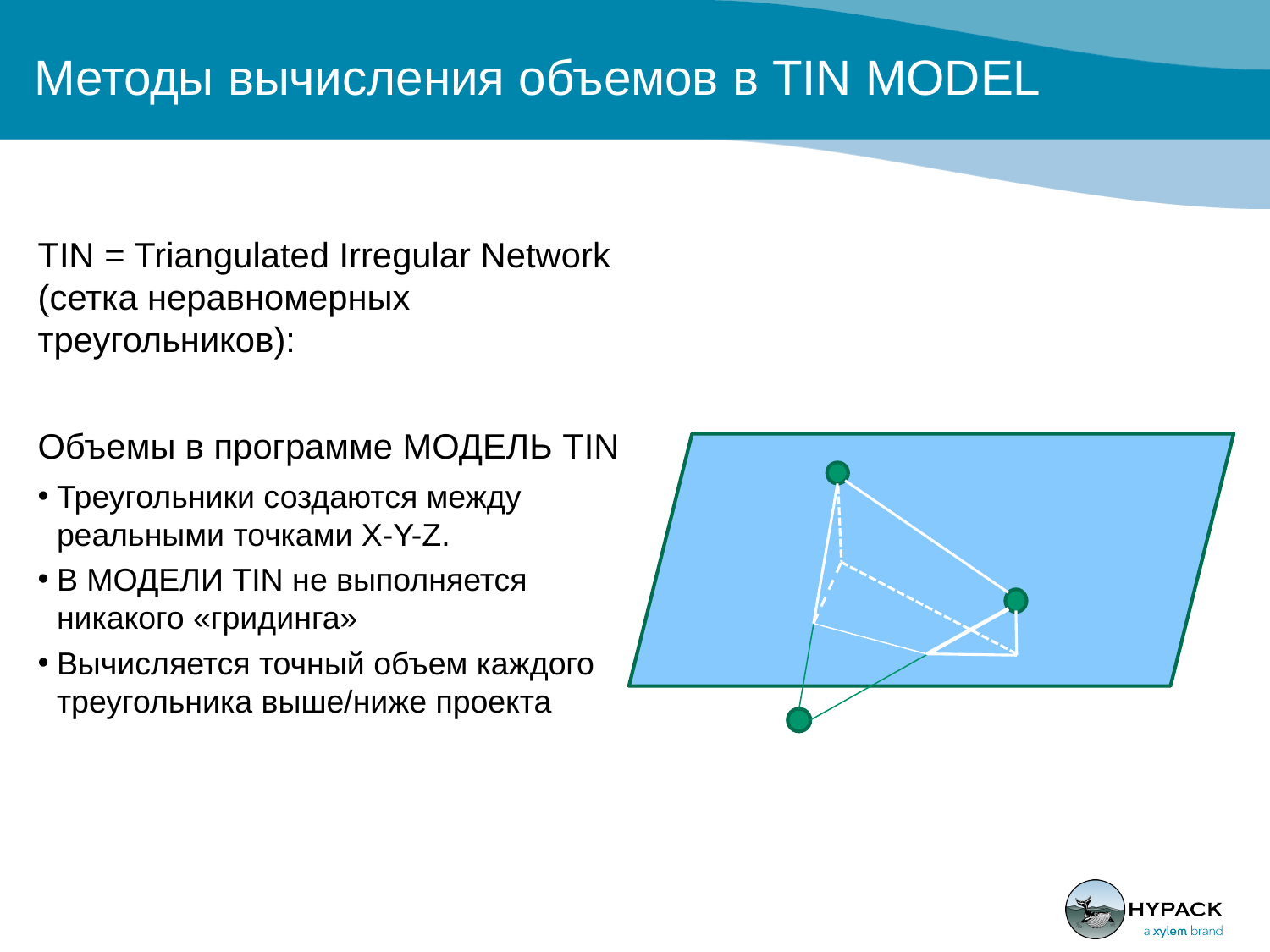

# Методы вычисления объемов в TIN MODEL
TIN = Triangulated Irregular Network (сетка неравномерных треугольников):

Объемы в программе МОДЕЛЬ TIN
Треугольники создаются между реальными точками X-Y-Z.
В МОДЕЛИ TIN не выполняется никакого «гридинга»
Вычисляется точный объем каждого треугольника выше/ниже проекта